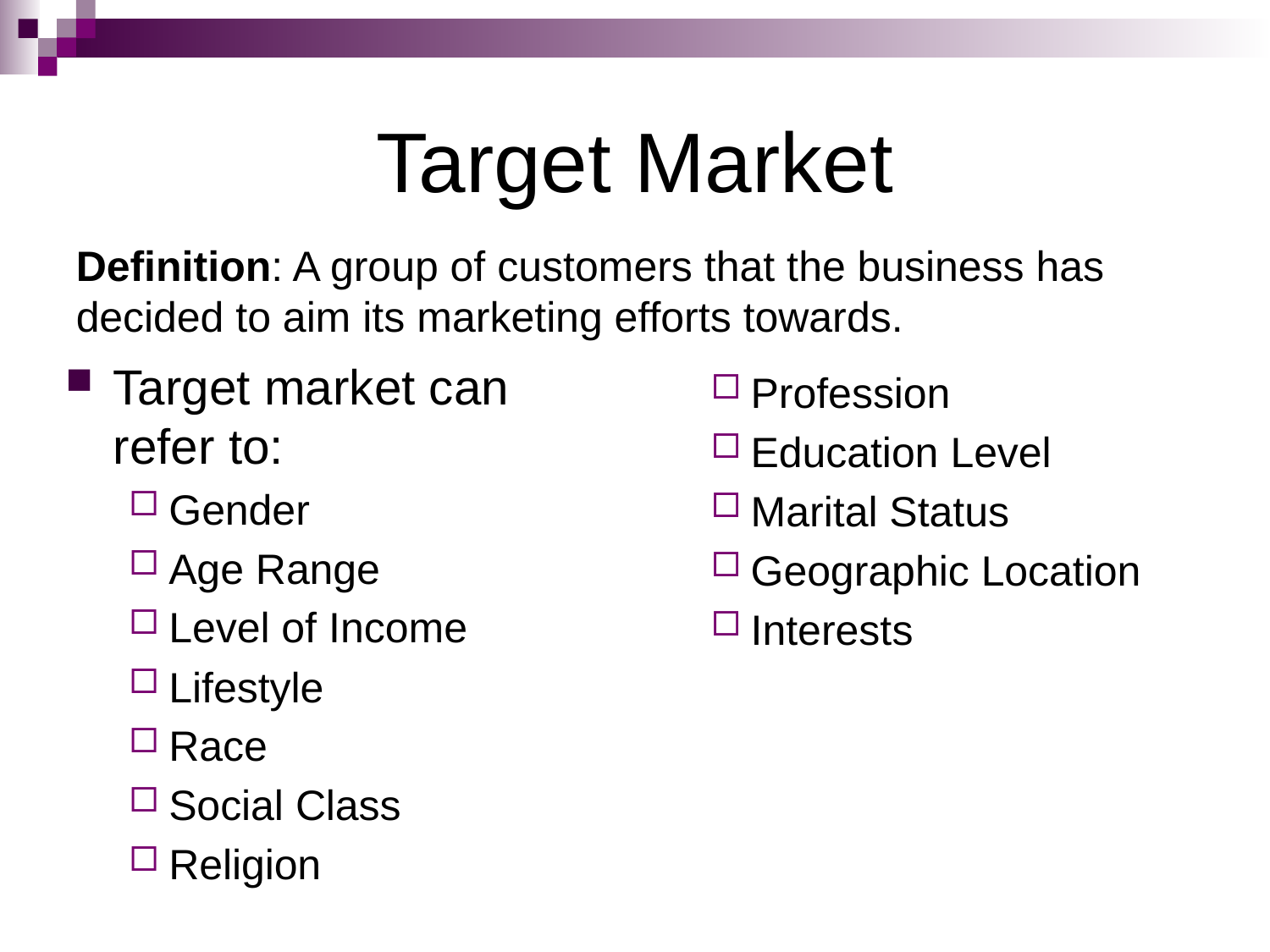

# Target Market
Definition: A group of customers that the business has decided to aim its marketing efforts towards.
Target market can refer to:
Gender
Age Range
Level of Income
Lifestyle
Race
Social Class
Religion

Profession
Education Level
Marital Status
Geographic Location
Interests